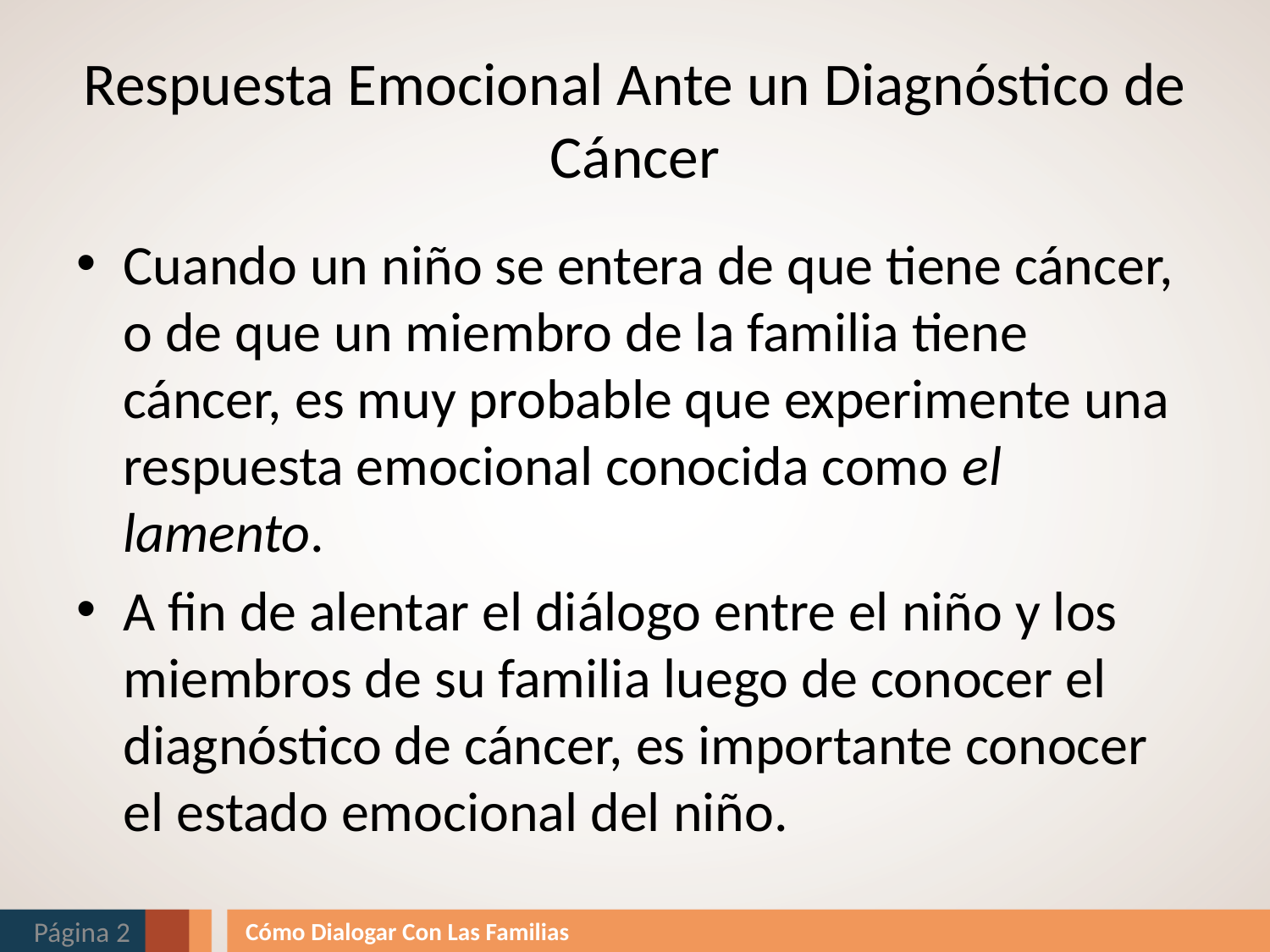

# Respuesta Emocional Ante un Diagnóstico de Cáncer
Cuando un niño se entera de que tiene cáncer, o de que un miembro de la familia tiene cáncer, es muy probable que experimente una respuesta emocional conocida como el lamento.
A fin de alentar el diálogo entre el niño y los miembros de su familia luego de conocer el diagnóstico de cáncer, es importante conocer el estado emocional del niño.
Página 2
Cómo Dialogar Con Las Familias